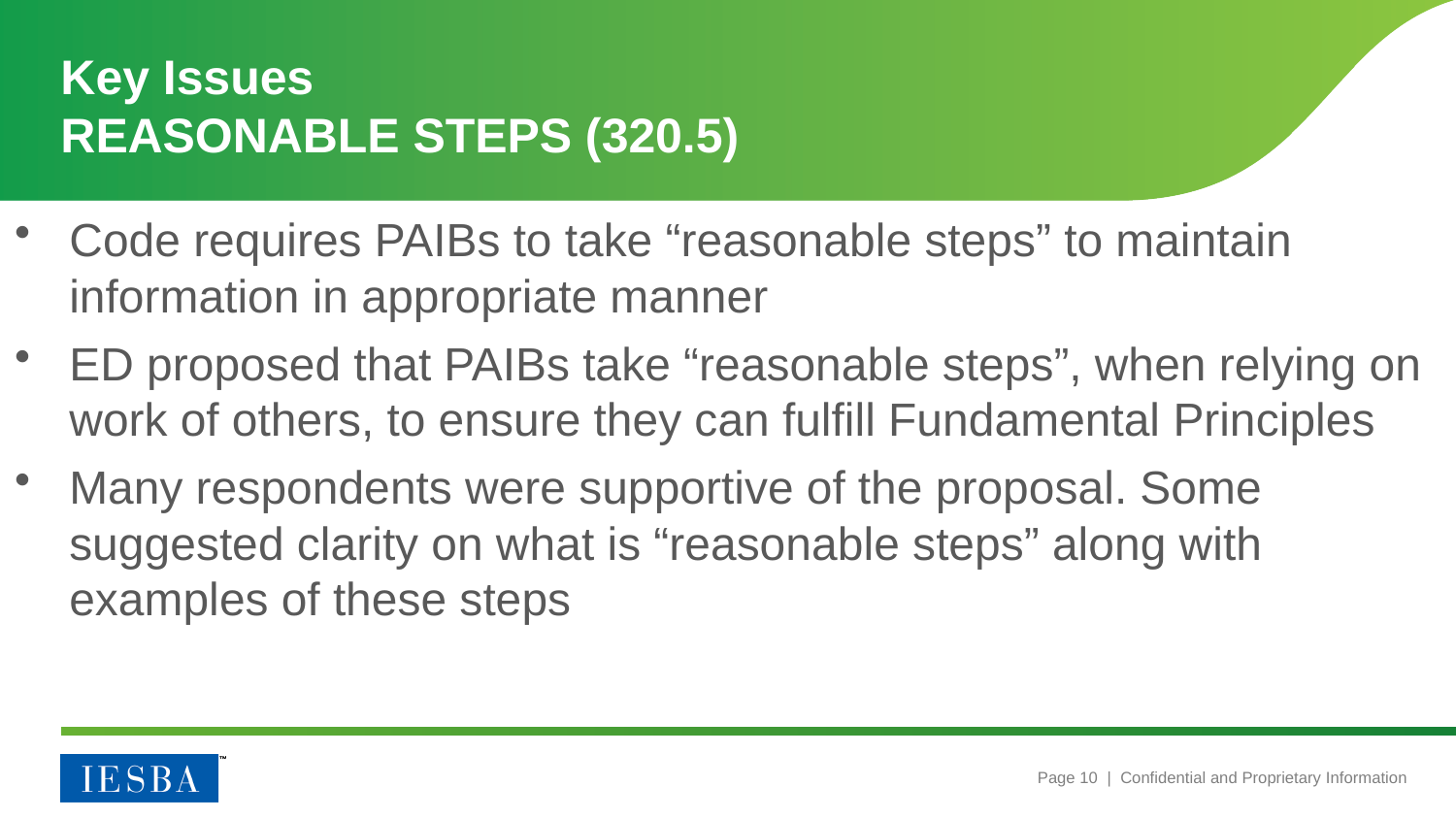

# Key Issues Reasonable Steps (320.5)
Code requires PAIBs to take “reasonable steps” to maintain information in appropriate manner
ED proposed that PAIBs take “reasonable steps”, when relying on work of others, to ensure they can fulfill Fundamental Principles
Many respondents were supportive of the proposal. Some suggested clarity on what is “reasonable steps” along with examples of these steps